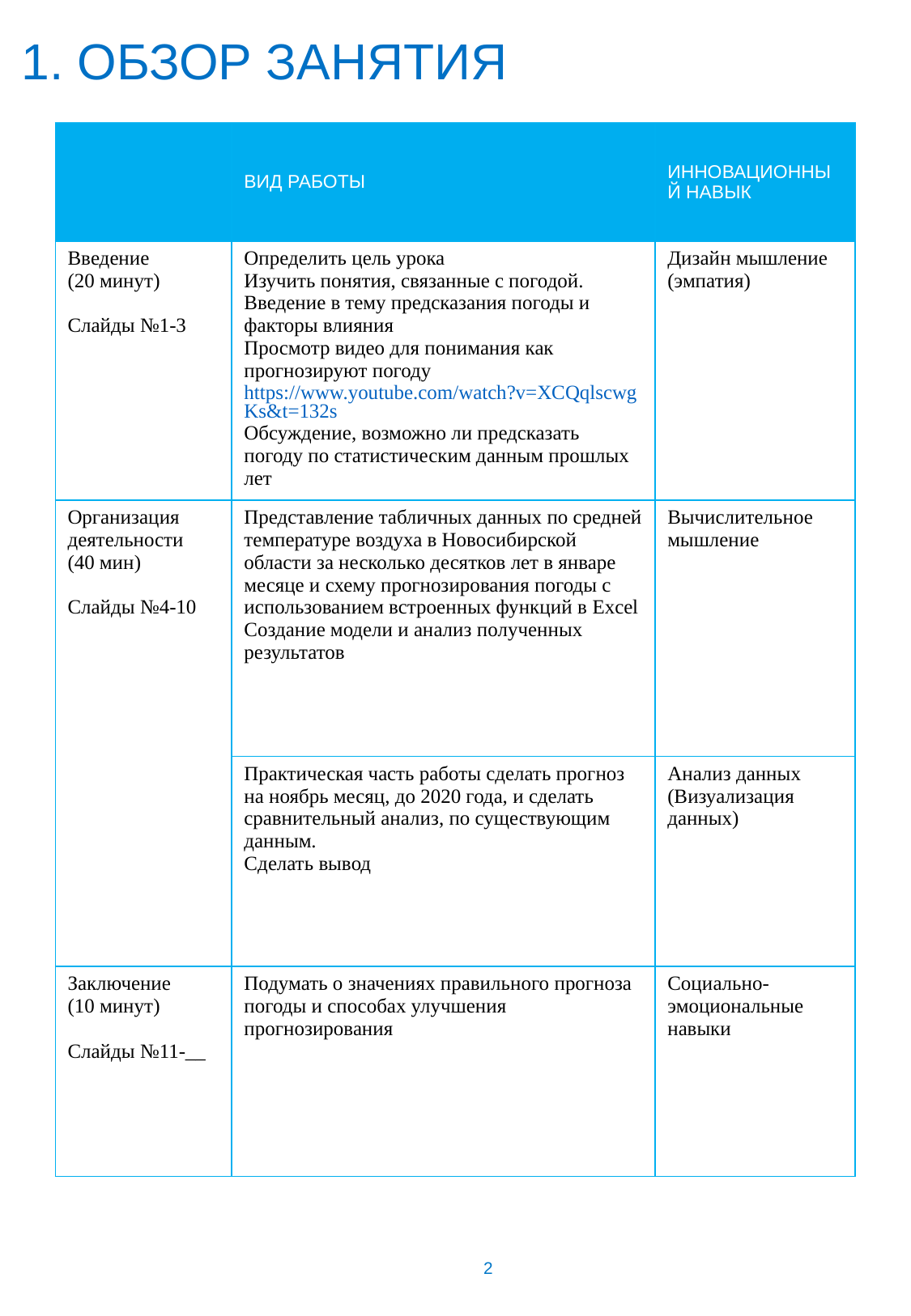

1. ОБЗОР ЗАНЯТИЯ
|  | ВИД РАБОТЫ | ИННОВАЦИОННЫЙ НАВЫК |
| --- | --- | --- |
| Введение (20 минут) Слайды №1-3 | Определить цель урока Изучить понятия, связанные с погодой. Введение в тему предсказания погоды и факторы влияния Просмотр видео для понимания как прогнозируют погоду https://www.youtube.com/watch?v=XCQqlscwgKs&t=132s Обсуждение, возможно ли предсказать погоду по статистическим данным прошлых лет | Дизайн мышление (эмпатия) |
| Организация деятельности (40 мин) Слайды №4-10 | Представление табличных данных по средней температуре воздуха в Новосибирской области за несколько десятков лет в январе месяце и схему прогнозирования погоды с использованием встроенных функций в Excel Создание модели и анализ полученных результатов | Вычислительное мышление |
|  | Практическая часть работы сделать прогноз на ноябрь месяц, до 2020 года, и сделать сравнительный анализ, по существующим данным. Сделать вывод | Анализ данных (Визуализация данных) |
| Заключение (10 минут) Слайды №11-\_\_ | Подумать о значениях правильного прогноза погоды и способах улучшения прогнозирования | Социально- эмоциональные навыки |
2